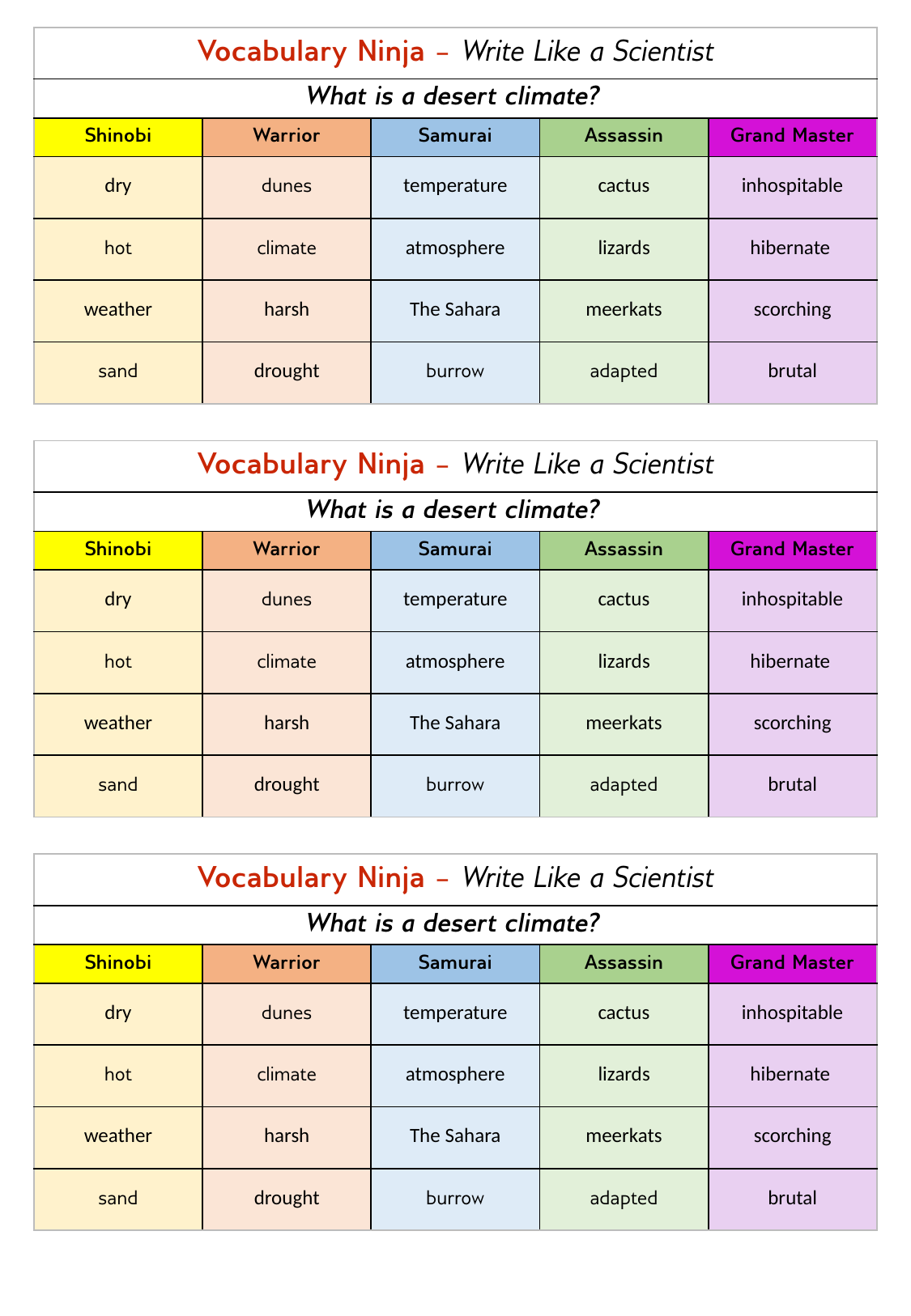

| Vocabulary Ninja – Write Like a Scientist |  |  |  |  |
| --- | --- | --- | --- | --- |
| What is a desert climate? |  |  |  |  |
| Shinobi | Warrior | Samurai | Assassin | Grand Master |
| dry | dunes | temperature | cactus | inhospitable |
| hot | climate | atmosphere | lizards | hibernate |
| weather | harsh | The Sahara | meerkats | scorching |
| sand | drought | burrow | adapted | brutal |
| Vocabulary Ninja – Write Like a Scientist |  |  |  |  |
| --- | --- | --- | --- | --- |
| What is a desert climate? |  |  |  |  |
| Shinobi | Warrior | Samurai | Assassin | Grand Master |
| dry | dunes | temperature | cactus | inhospitable |
| hot | climate | atmosphere | lizards | hibernate |
| weather | harsh | The Sahara | meerkats | scorching |
| sand | drought | burrow | adapted | brutal |
| Vocabulary Ninja – Write Like a Scientist |  |  |  |  |
| --- | --- | --- | --- | --- |
| What is a desert climate? |  |  |  |  |
| Shinobi | Warrior | Samurai | Assassin | Grand Master |
| dry | dunes | temperature | cactus | inhospitable |
| hot | climate | atmosphere | lizards | hibernate |
| weather | harsh | The Sahara | meerkats | scorching |
| sand | drought | burrow | adapted | brutal |